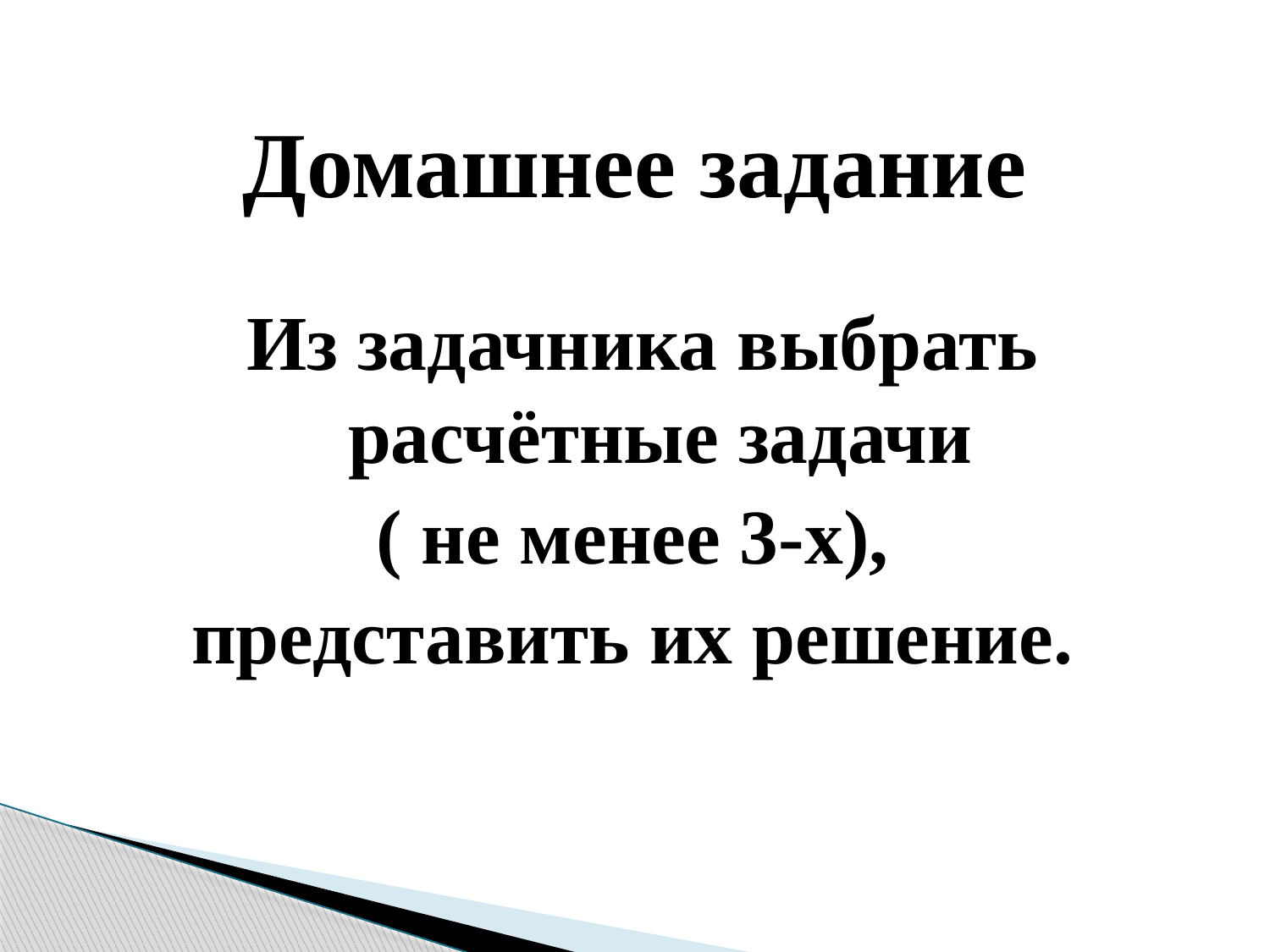

# Домашнее задание

Из задачника выбрать расчётные задачи
( не менее 3-х),
представить их решение.